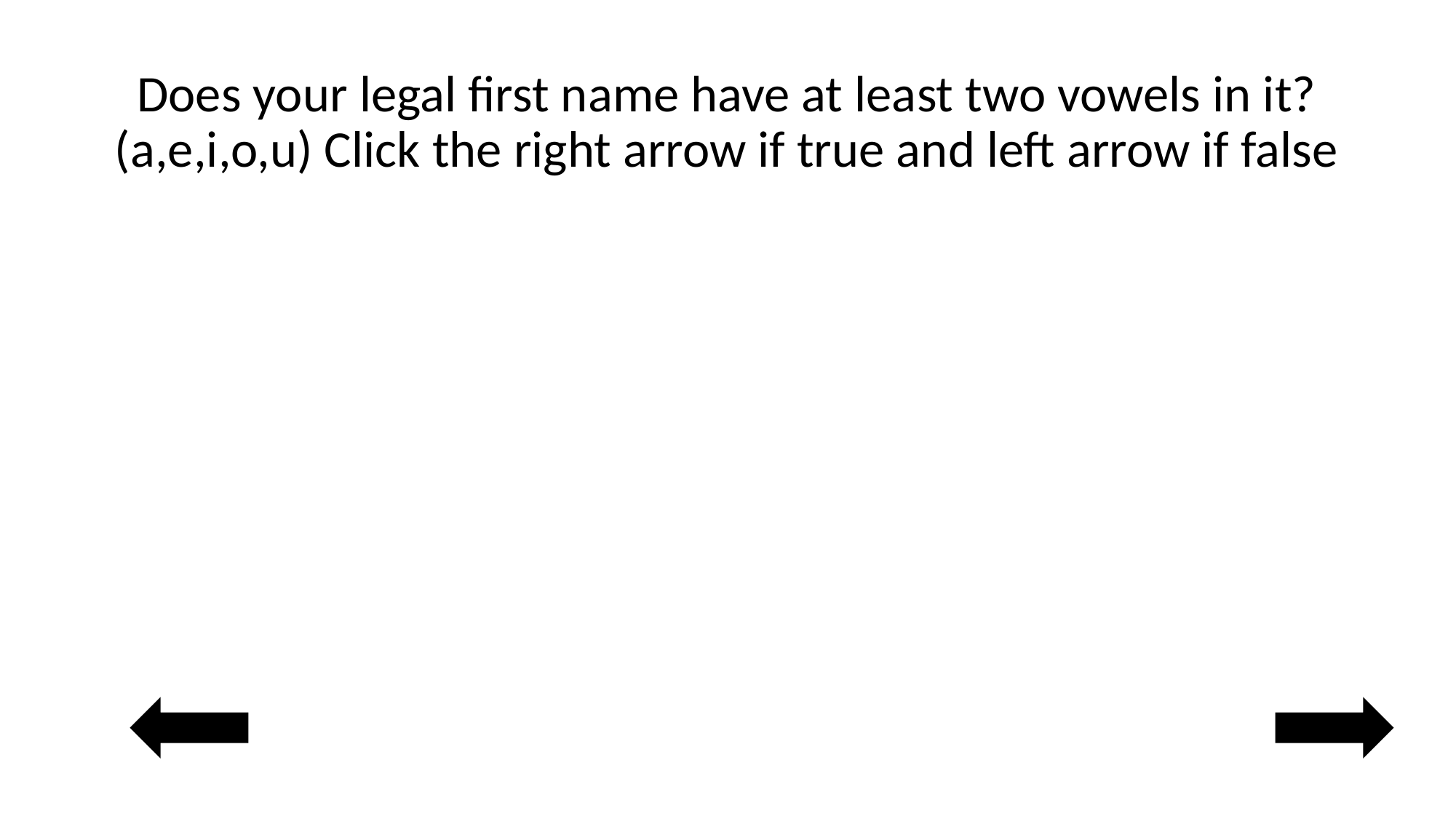

# Does your legal first name have at least two vowels in it? (a,e,i,o,u) Click the right arrow if true and left arrow if false